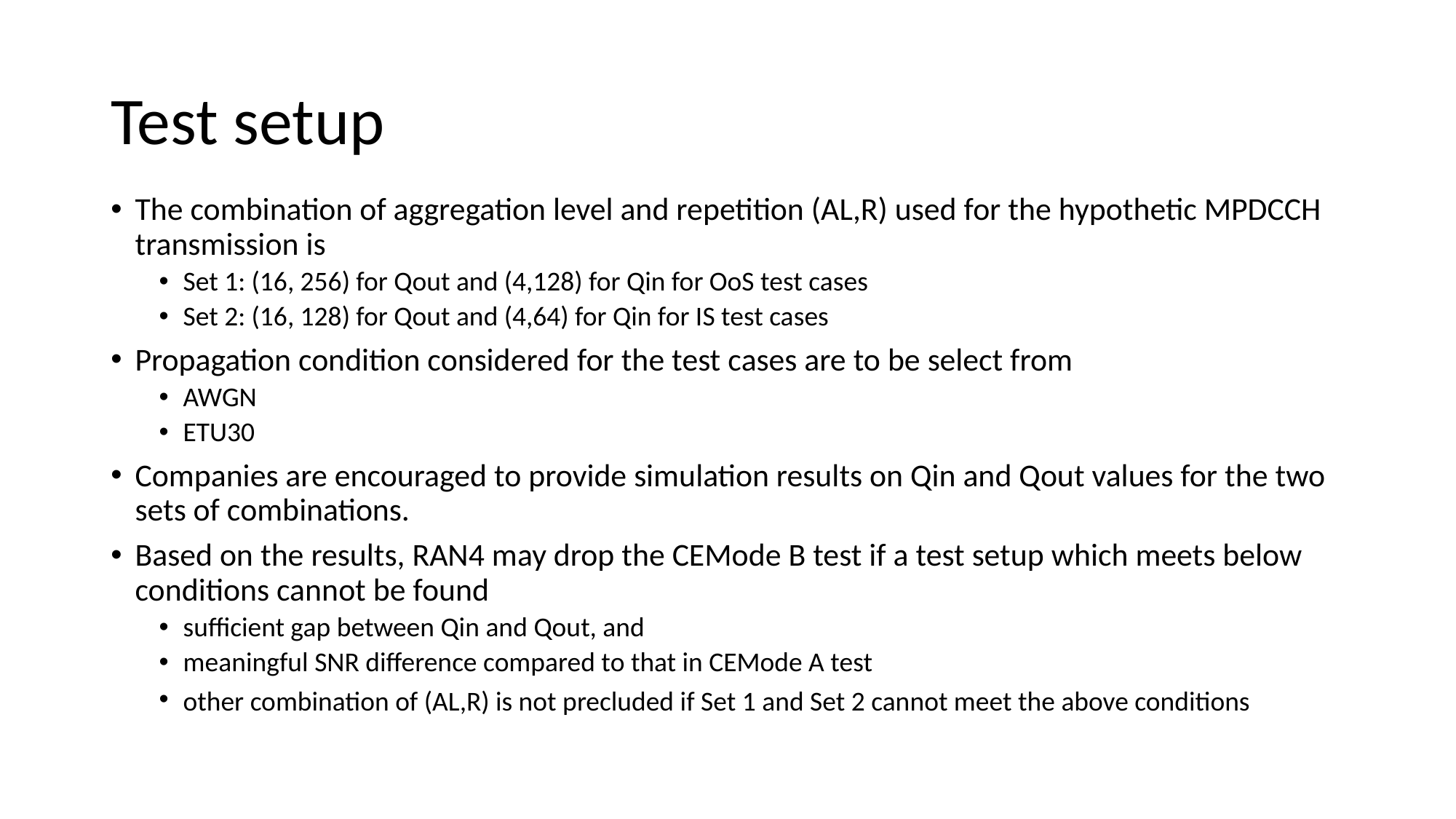

# Test setup
The combination of aggregation level and repetition (AL,R) used for the hypothetic MPDCCH transmission is
Set 1: (16, 256) for Qout and (4,128) for Qin for OoS test cases
Set 2: (16, 128) for Qout and (4,64) for Qin for IS test cases
Propagation condition considered for the test cases are to be select from
AWGN
ETU30
Companies are encouraged to provide simulation results on Qin and Qout values for the two sets of combinations.
Based on the results, RAN4 may drop the CEMode B test if a test setup which meets below conditions cannot be found
sufficient gap between Qin and Qout, and
meaningful SNR difference compared to that in CEMode A test
other combination of (AL,R) is not precluded if Set 1 and Set 2 cannot meet the above conditions